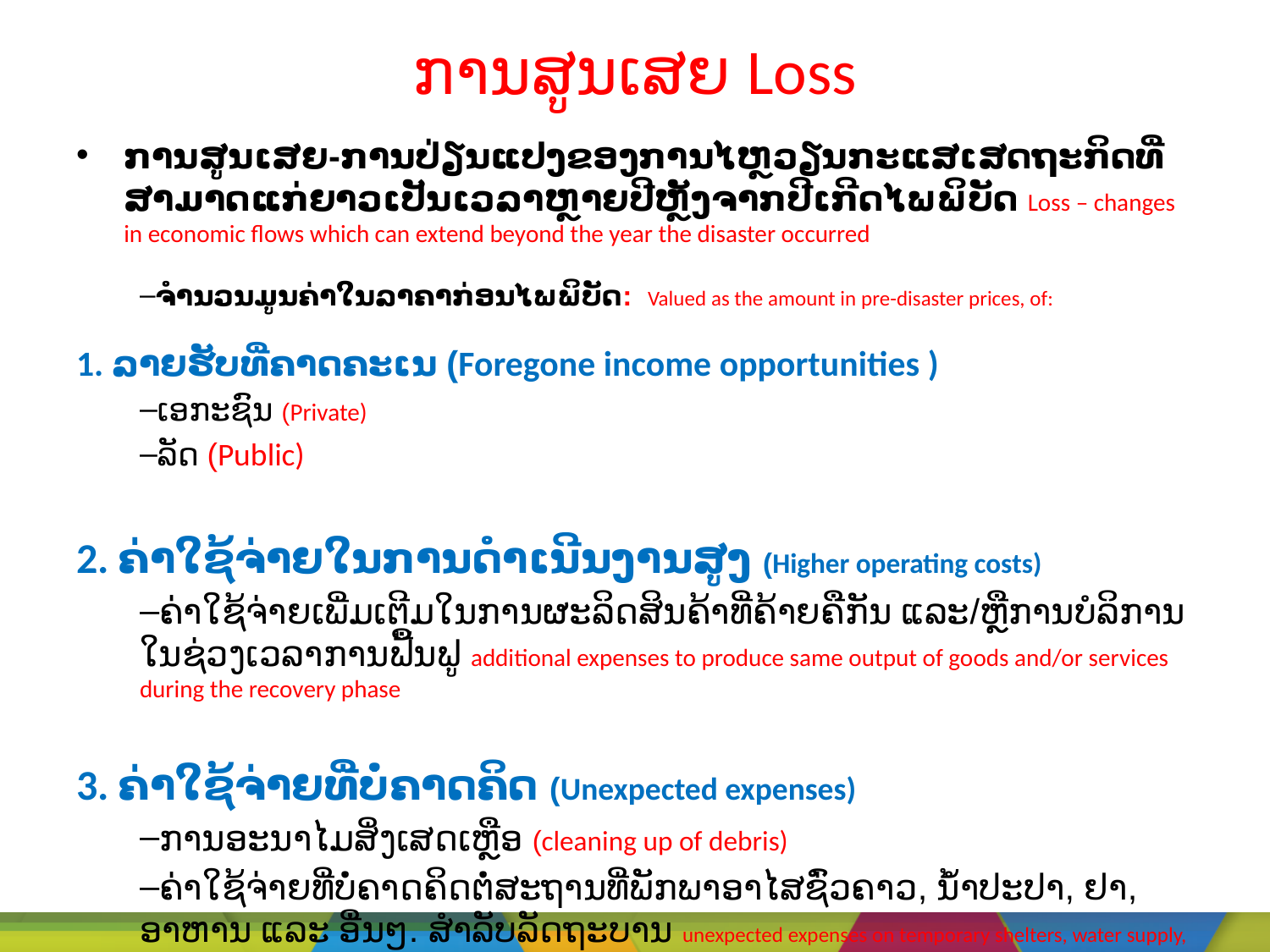

# ການສູນເສຍ Loss
ການສູນເສຍ-ການປ່ຽນແປງຂອງການໄຫຼວຽນກະແສເສດຖະກິດທີ່ສາມາດແກ່ຍາວເປັນເວລາຫຼາຍປີຫຼັງຈາກປີເກີດໄພພິບັດ Loss – changes in economic flows which can extend beyond the year the disaster occurred

ຈຳນວນມູນຄ່າໃນລາຄາກ່ອນໄພພິບັດ:  Valued as the amount in pre-disaster prices, of:

1. ລາຍຮັບທີ່ຄາດຄະເນ (Foregone income opportunities )
ເອກະຊົນ (Private)
ລັດ (Public)

2. ຄ່າໃຊ້ຈ່າຍໃນການດຳເນີນງານສູງ (Higher operating costs)
ຄ່າໃຊ້ຈ່າຍເພີ່ມເຕີມໃນການຜະລິດສິນຄ້າທີ່ຄ້າຍຄືກັນ ແລະ/ຫຼືການບໍລິການໃນຊ່ວງເວລາການຟື້ນຟູ additional expenses to produce same output of goods and/or services during the recovery phase

3. ຄ່າໃຊ້ຈ່າຍທີ່ບໍ່ຄາດຄິດ (Unexpected expenses)
ການອະນາໄມສິ່ງເສດເຫຼືອ (cleaning up of debris)
ຄ່າໃຊ້ຈ່າຍທີ່ບໍ່ຄາດຄິດຕໍ່ສະຖານທີ່ພັກພາອາໄສຊົ່ວຄາວ, ນ້ຳປະປາ, ຢາ, ອາຫານ ແລະ ອື່ນໆ. ສຳລັບລັດຖະບານ unexpected expenses on temporary shelters, water supply, medicines, food supply, etc. for the government